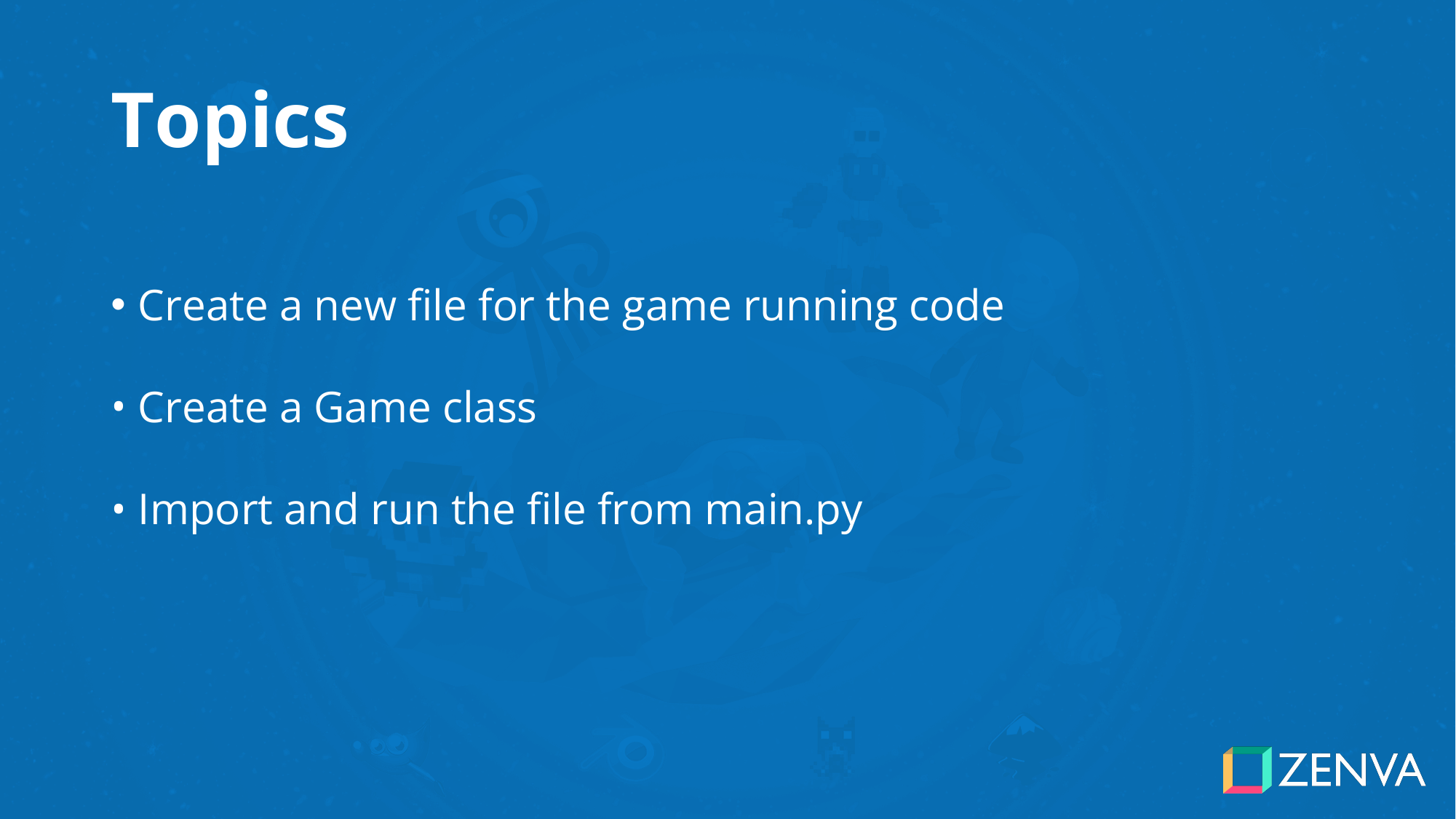

# Topics
Create a new file for the game running code
Create a Game class
Import and run the file from main.py